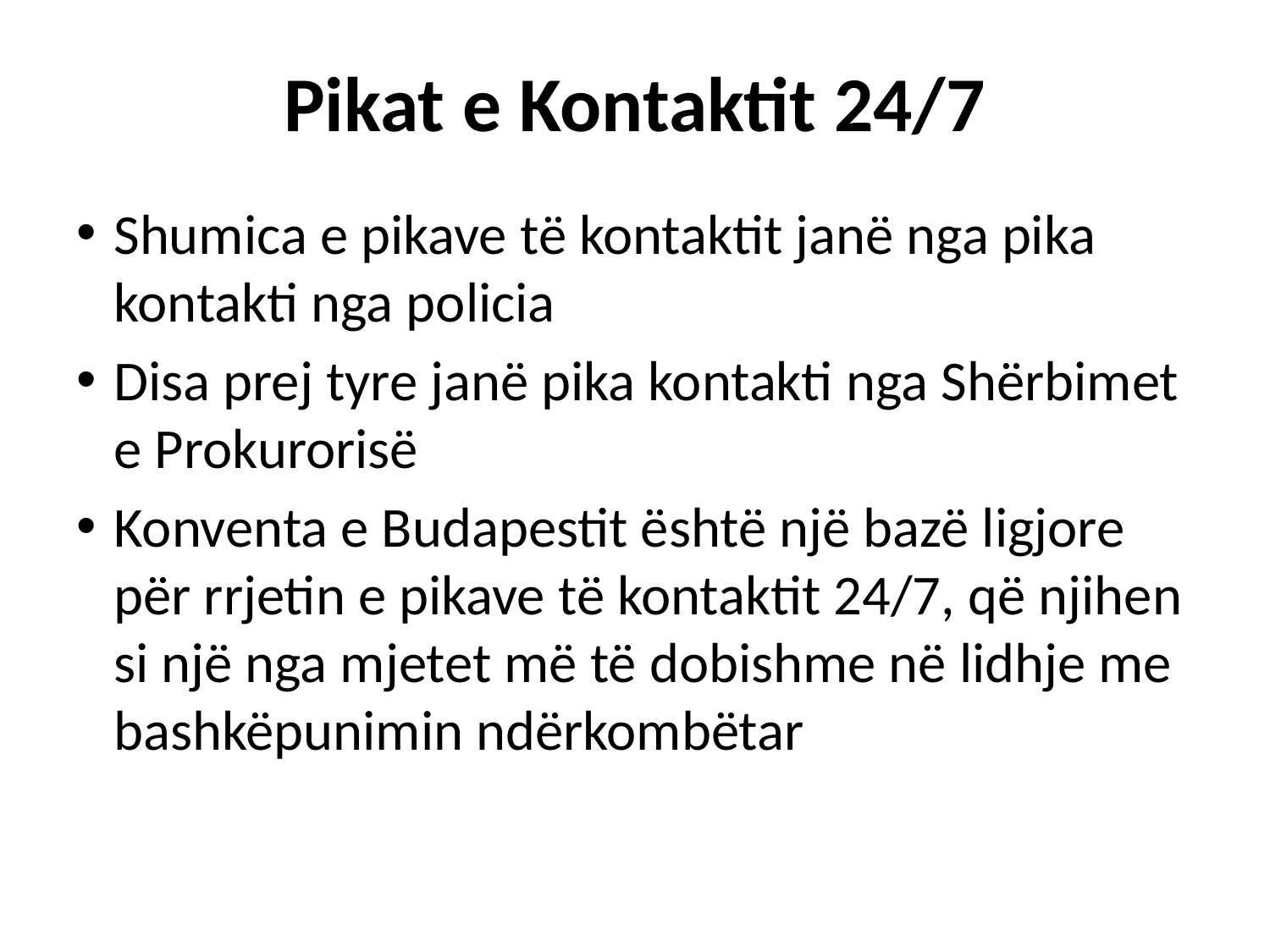

Pikat e Kontaktit 24/7
Shumica e pikave të kontaktit janë nga pika kontakti nga policia
Disa prej tyre janë pika kontakti nga Shërbimet e Prokurorisë
Konventa e Budapestit është një bazë ligjore për rrjetin e pikave të kontaktit 24/7, që njihen si një nga mjetet më të dobishme në lidhje me bashkëpunimin ndërkombëtar